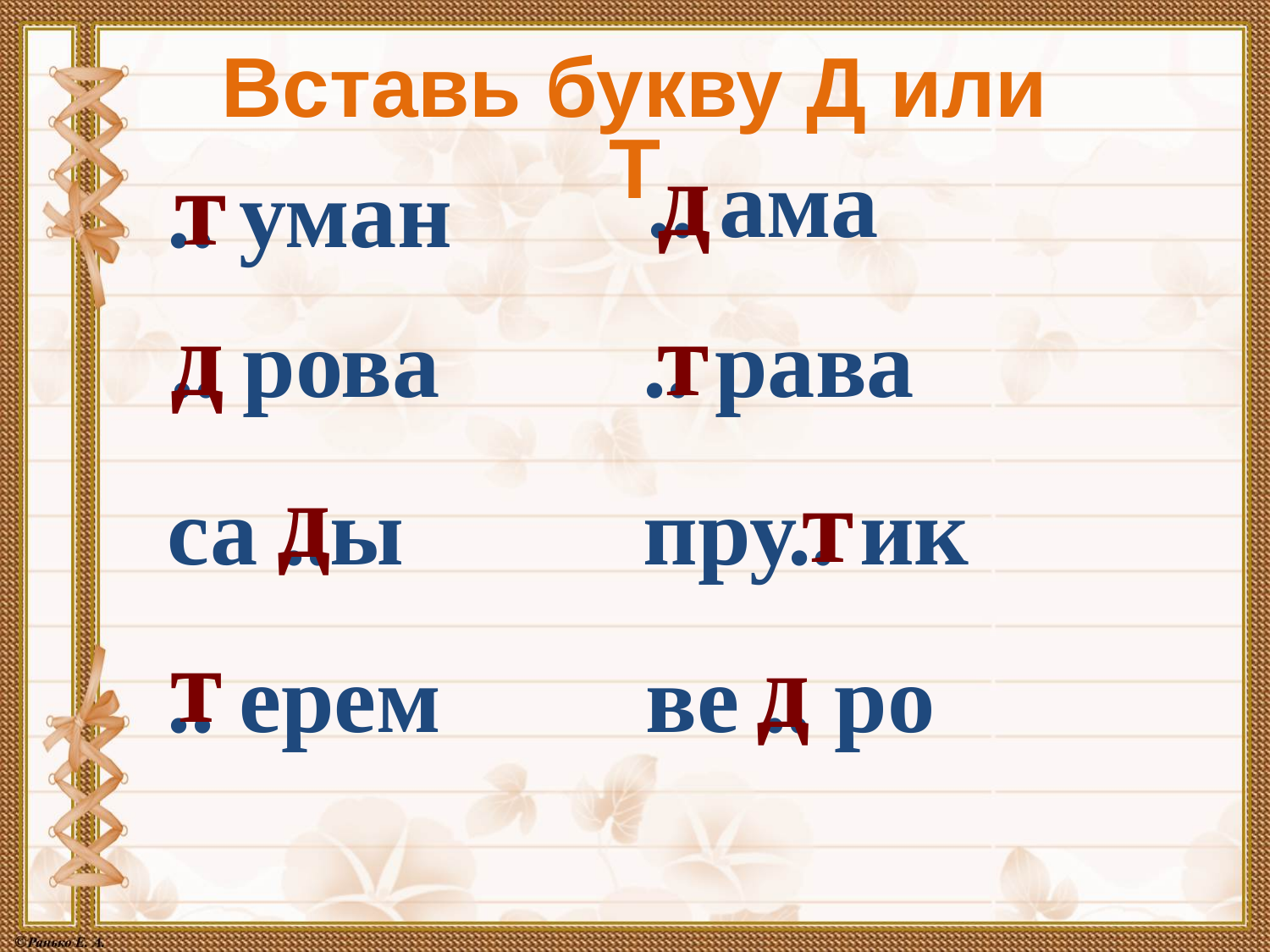

Вставь букву Д или Т
д
т
.. ама
.. уман
д
т
.. рова
.. рава
д
т
пру.. ик
са ..ы
т
д
ве .. ро
.. ерем